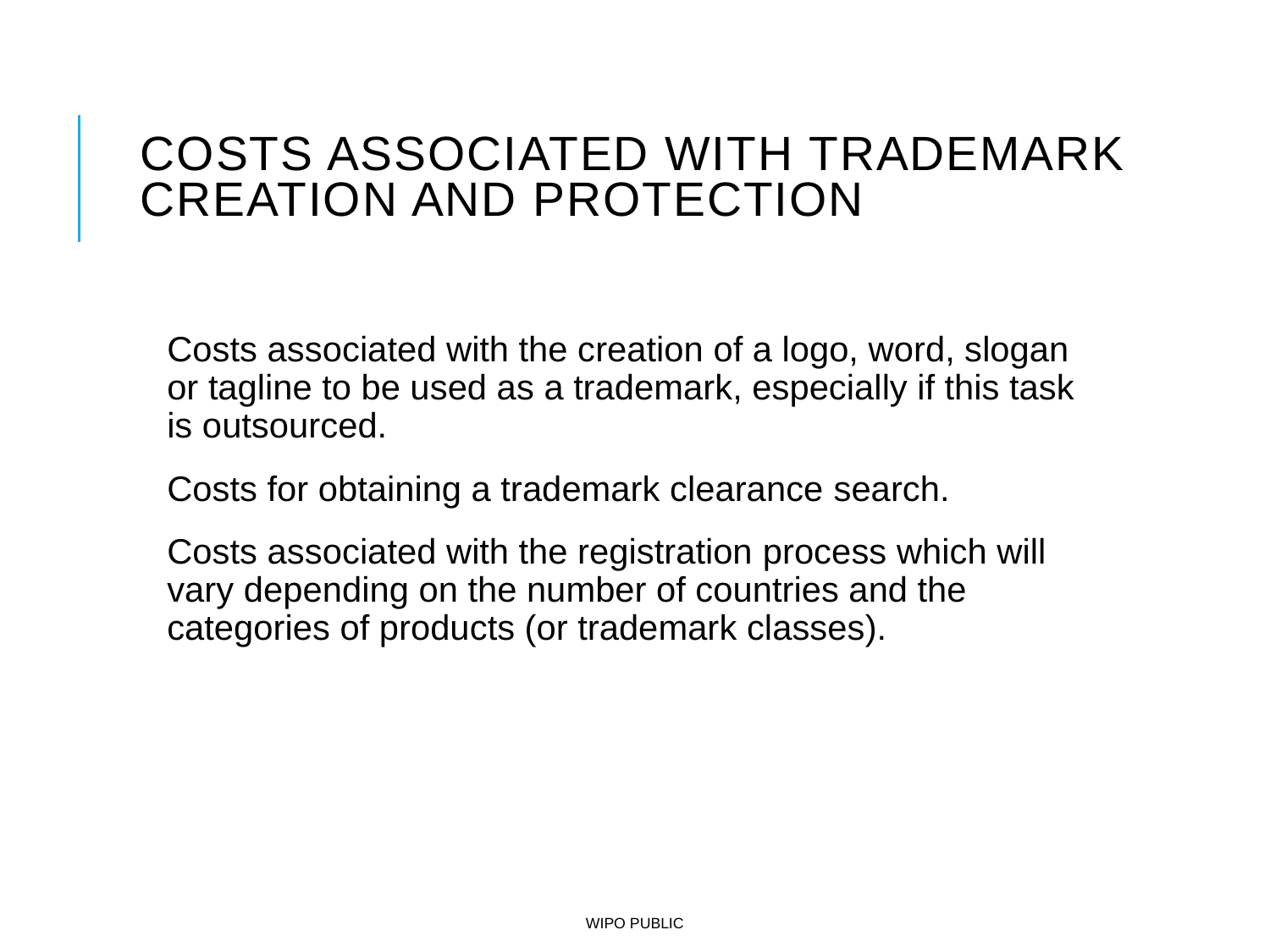

# Costs associated with trademark creation and protection
Costs associated with the creation of a logo, word, slogan or tagline to be used as a trademark, especially if this task is outsourced.
Costs for obtaining a trademark clearance search.
Costs associated with the registration process which will vary depending on the number of countries and the categories of products (or trademark classes).